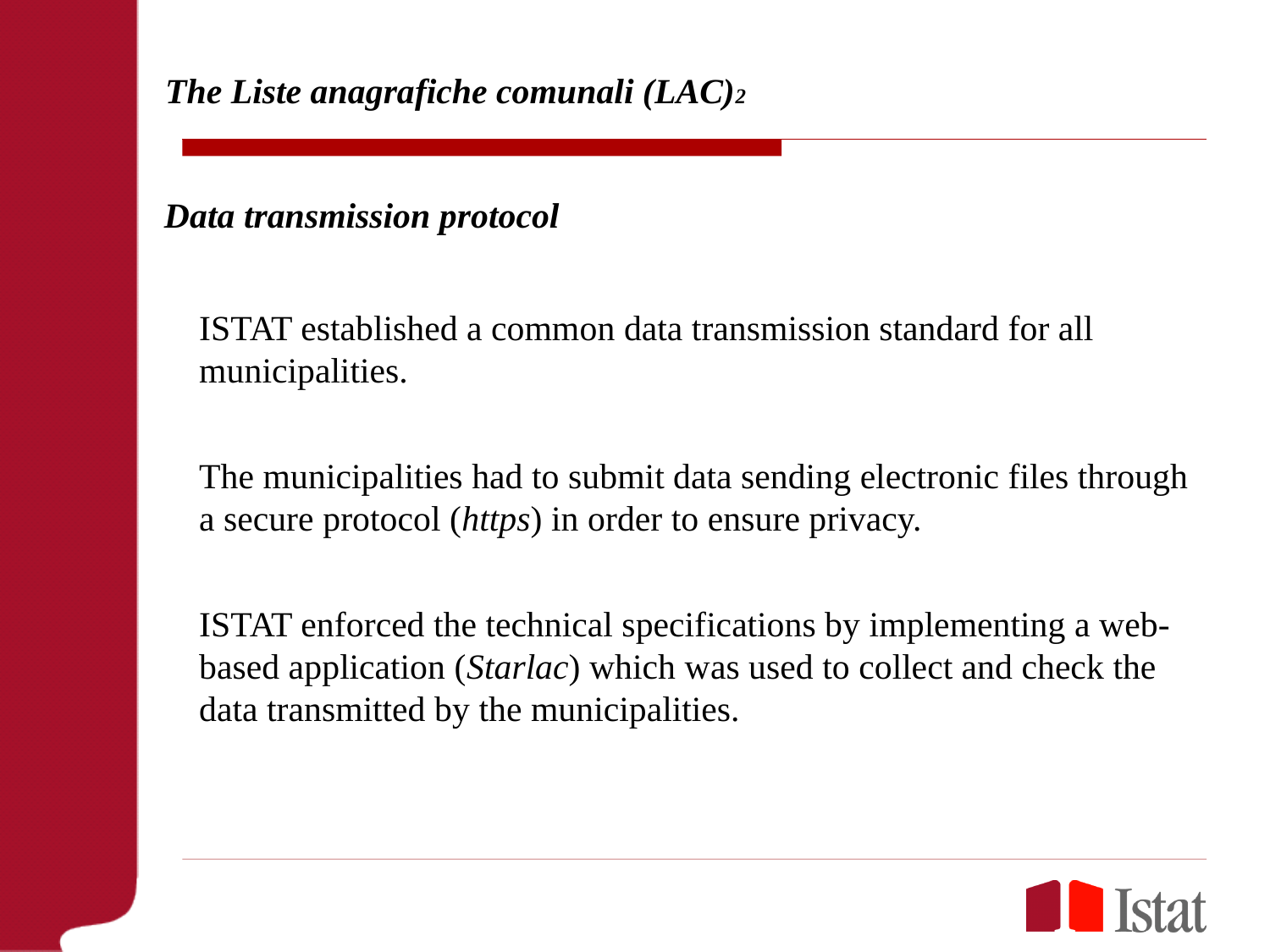

# The Liste anagrafiche comunali (LAC)2
Data transmission protocol

ISTAT established a common data transmission standard for all municipalities.

The municipalities had to submit data sending electronic files through a secure protocol (https) in order to ensure privacy.

ISTAT enforced the technical specifications by implementing a web-based application (Starlac) which was used to collect and check the data transmitted by the municipalities.